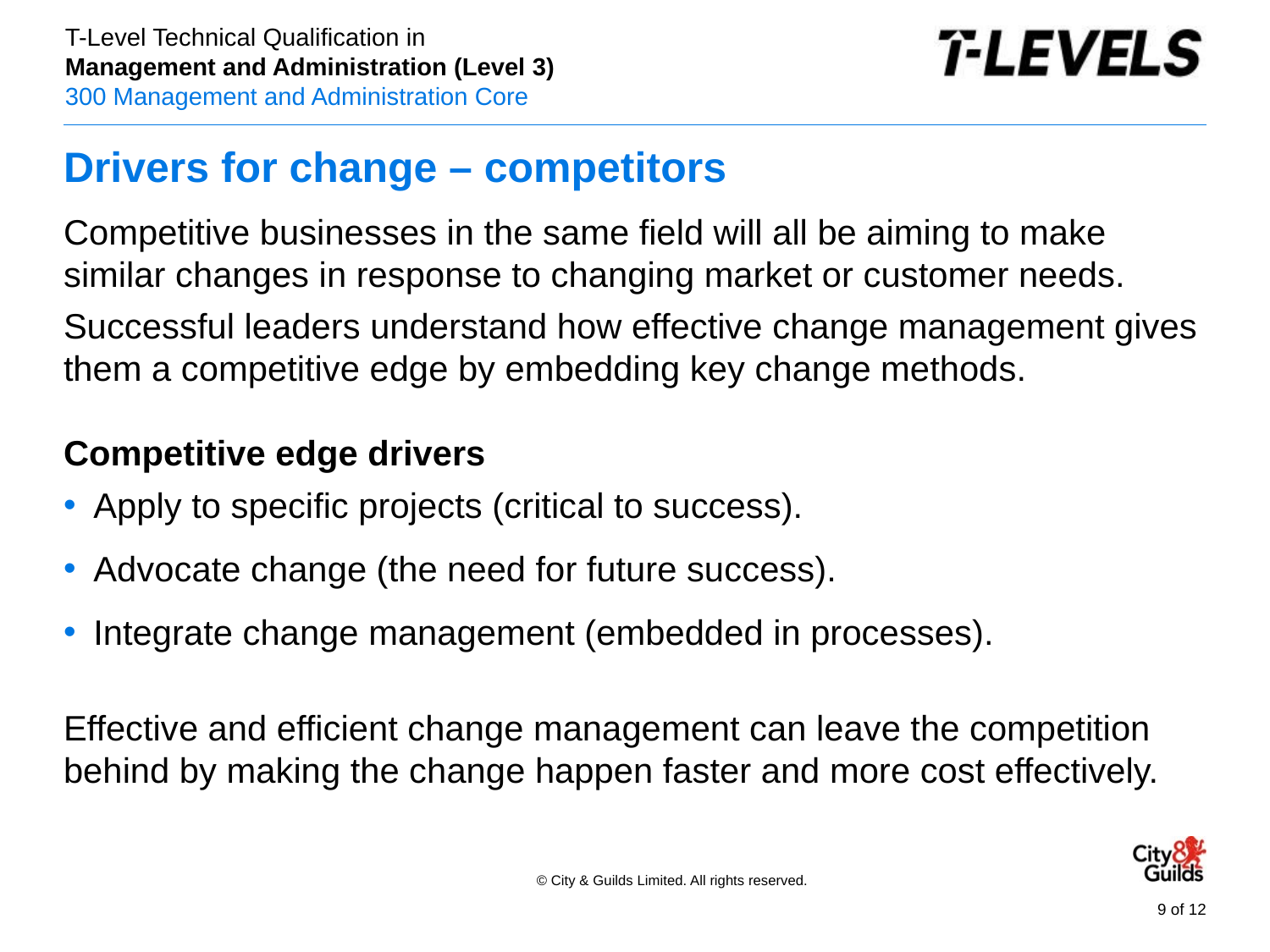

# Drivers for change – competitors
Competitive businesses in the same field will all be aiming to make similar changes in response to changing market or customer needs.
Successful leaders understand how effective change management gives them a competitive edge by embedding key change methods.

Competitive edge drivers
Apply to specific projects (critical to success).
Advocate change (the need for future success).
Integrate change management (embedded in processes).

Effective and efficient change management can leave the competition behind by making the change happen faster and more cost effectively.